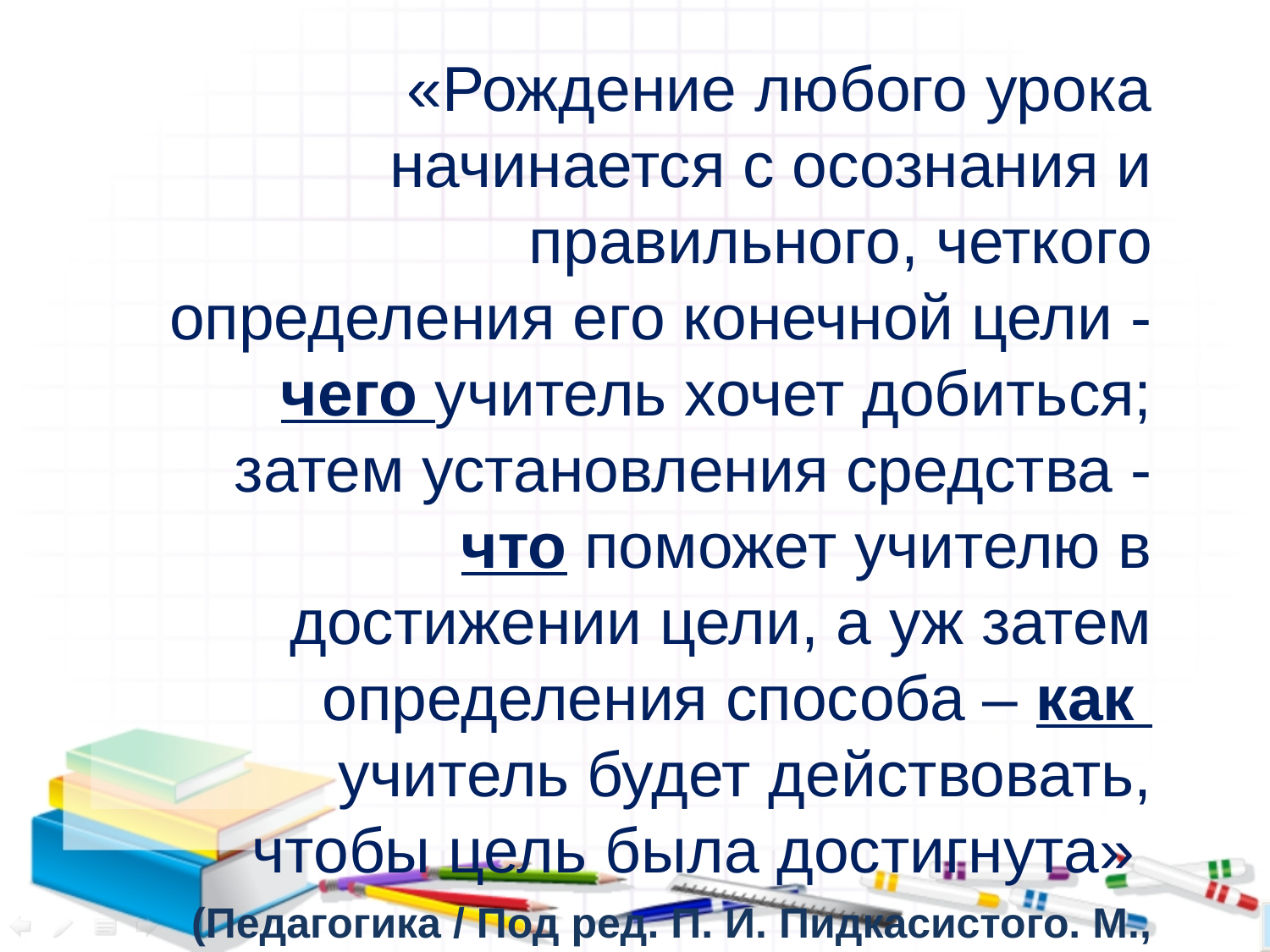

«Рождение любого урока начинается с осознания и правильного, четкого определения его конечной цели - чего учитель хочет добиться; затем установления средства - что поможет учителю в достижении цели, а уж затем определения способа – как  учитель будет действовать, чтобы цель была достигнута»
(Педагогика / Под ред. П. И. Пидкасистого. М., 1998).